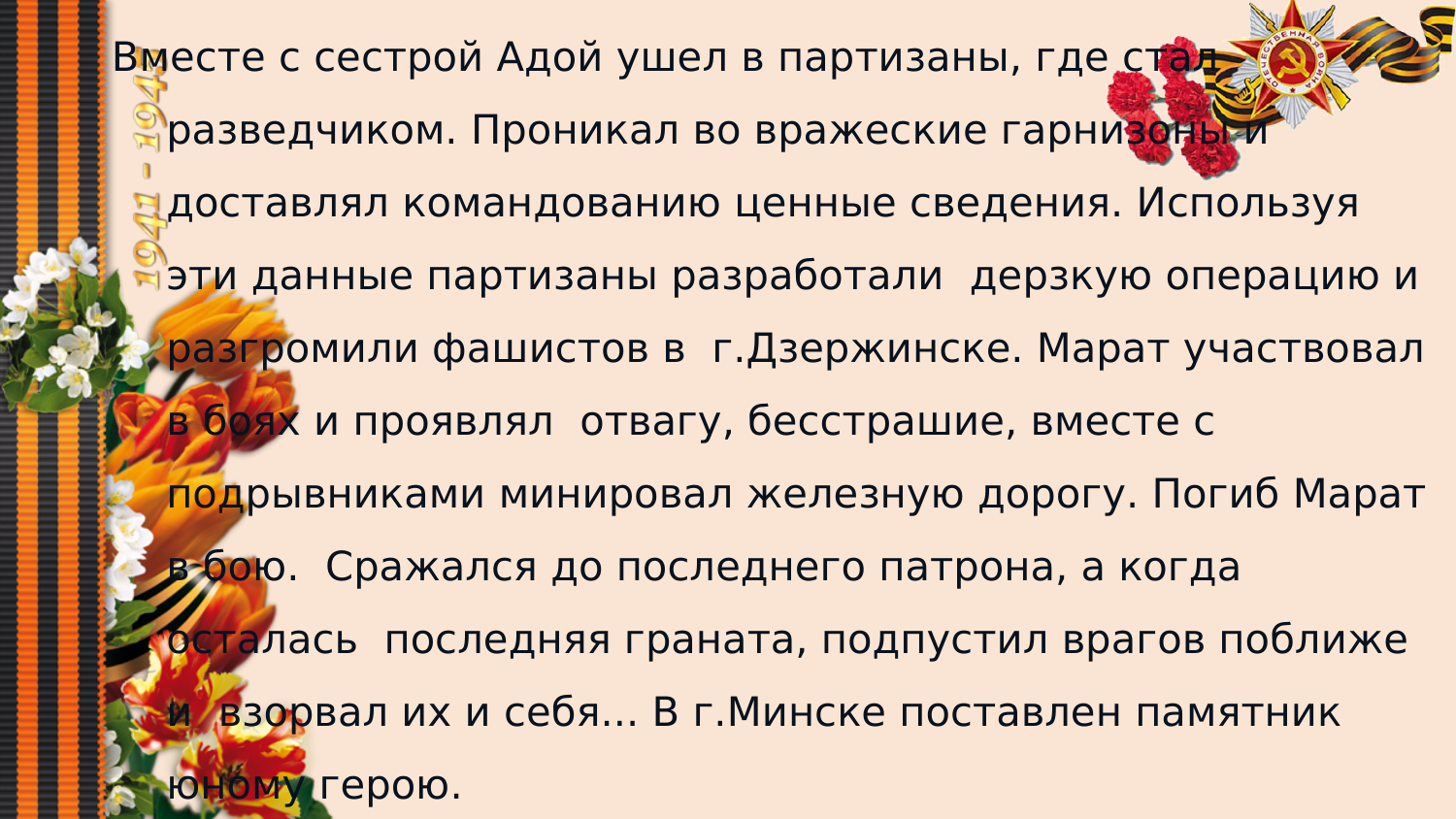

Вместе с сестрой Адой ушел в партизаны, где стал разведчиком. Проникал во вражеские гарнизоны и доставлял командованию ценные сведения. Используя эти данные партизаны разработали  дерзкую операцию и разгромили фашистов в  г.Дзержинске. Марат участвовал в боях и проявлял  отвагу, бесстрашие, вместе с подрывниками минировал железную дорогу. Погиб Марат в бою.  Сражался до последнего патрона, а когда осталась  последняя граната, подпустил врагов поближе и  взорвал их и себя... В г.Минске поставлен памятник юному герою.